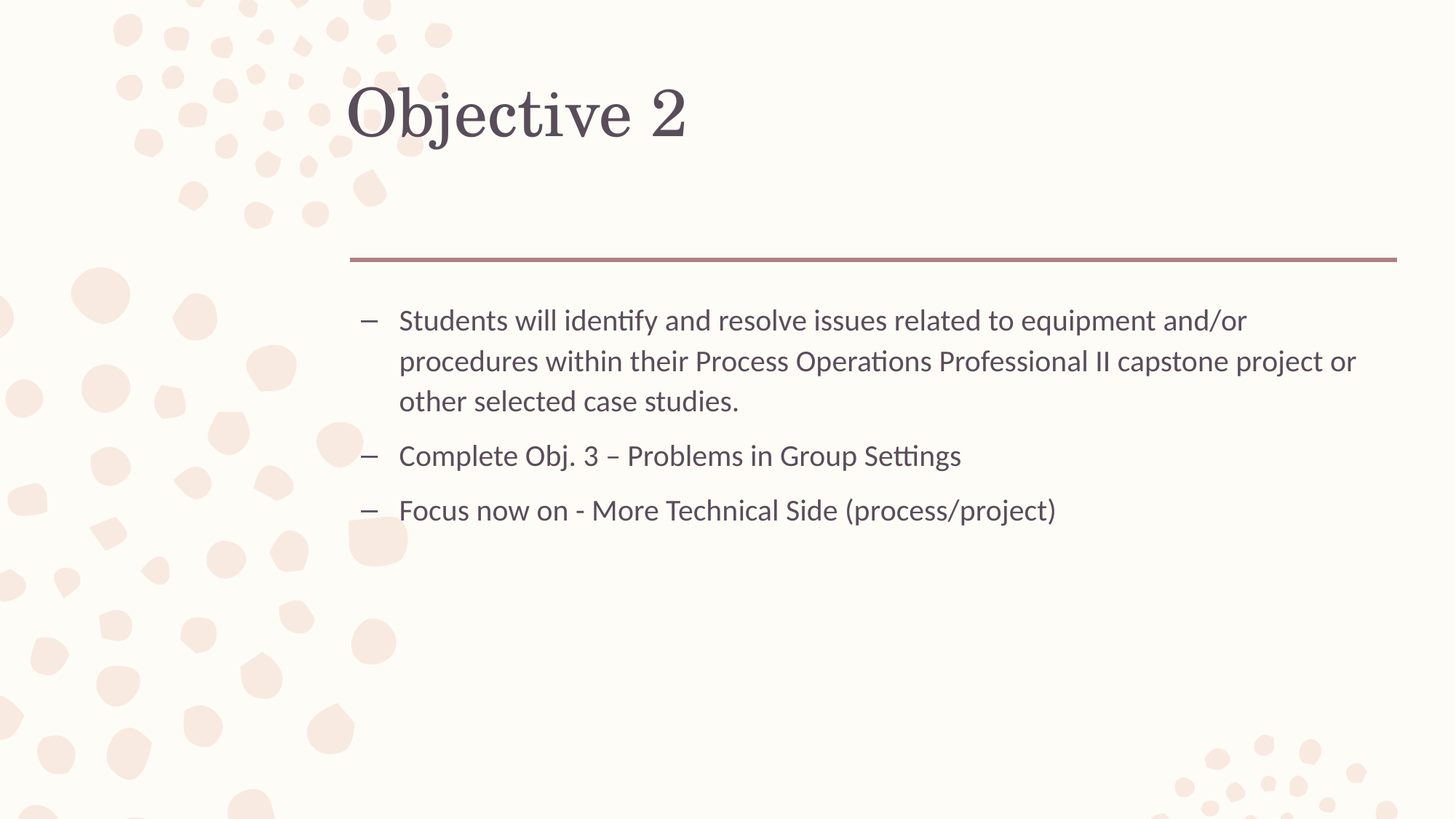

# Objective 2
Students will identify and resolve issues related to equipment and/or procedures within their Process Operations Professional II capstone project or other selected case studies.
Complete Obj. 3 – Problems in Group Settings
Focus now on - More Technical Side (process/project)